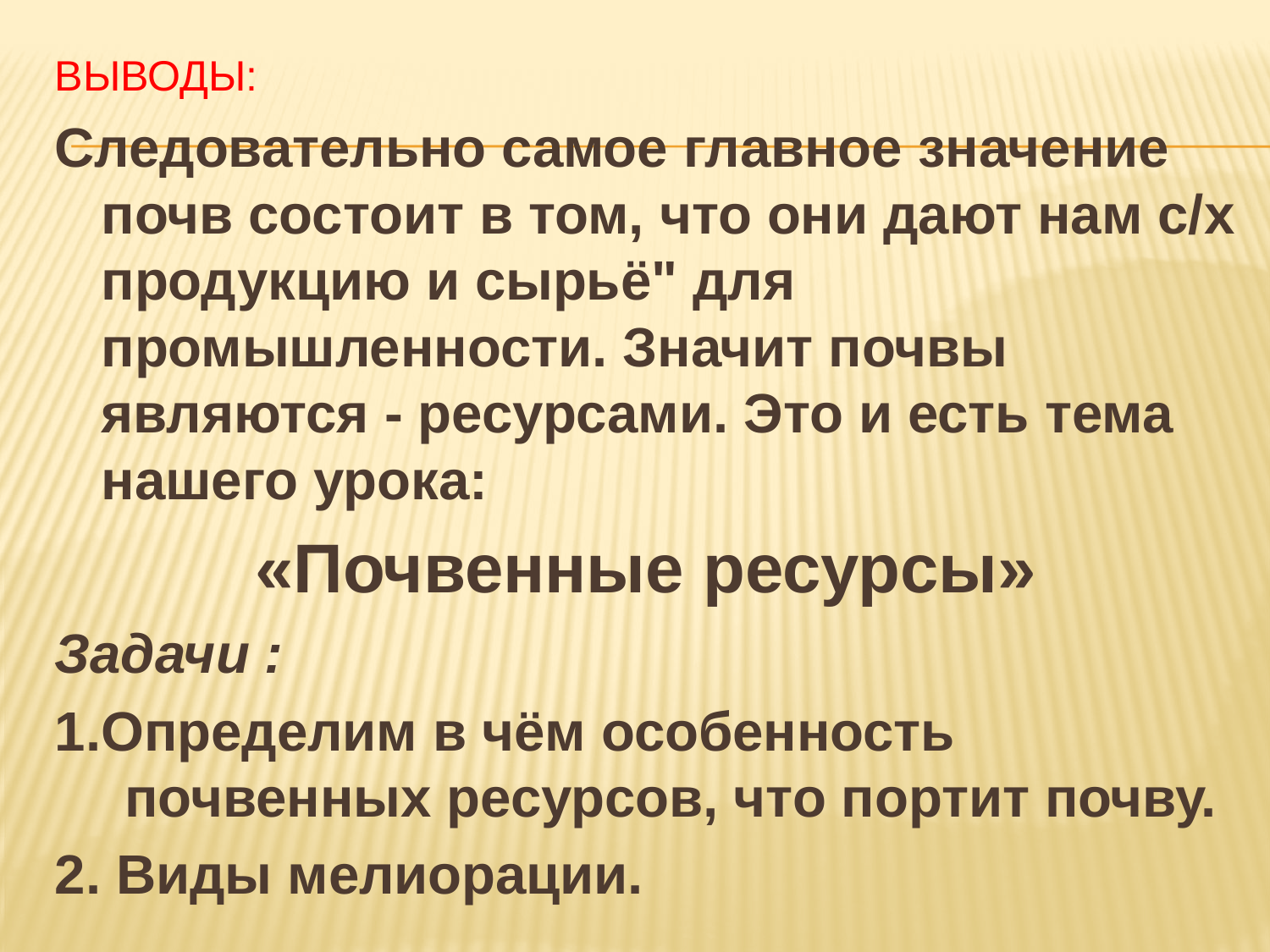

# Выводы:
Следовательно самое главное значение почв состоит в том, что они дают нам с/х продукцию и сырьё" для промышленности. Значит почвы являются - ресурсами. Это и есть тема нашего урока:
«Почвенные ресурсы»
Задачи :
1.Определим в чём особенность почвенных ресурсов, что портит почву.
2. Виды мелиорации.